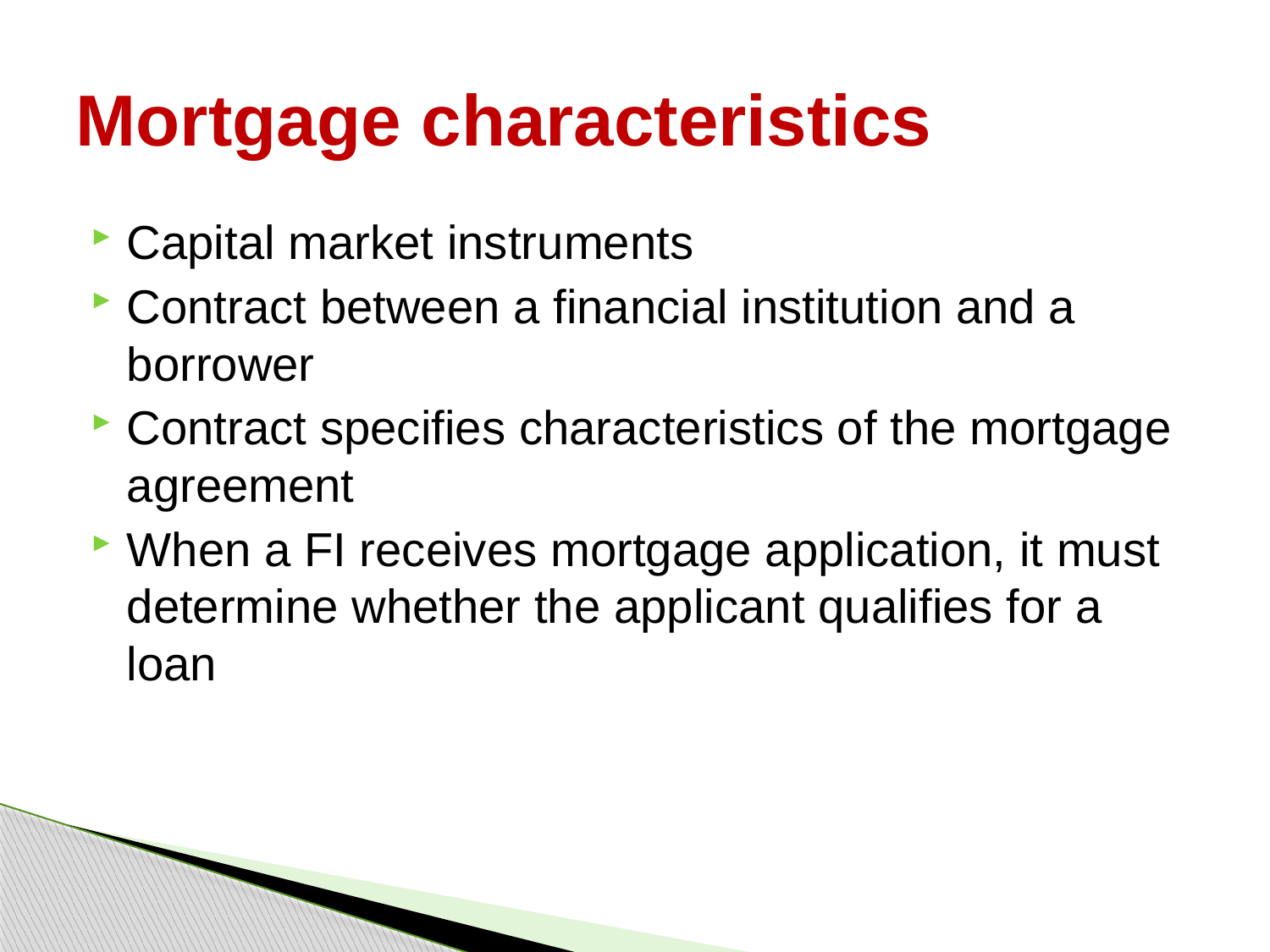

# Mortgage characteristics
Capital market instruments
Contract between a financial institution and a borrower
Contract specifies characteristics of the mortgage agreement
When a FI receives mortgage application, it must determine whether the applicant qualifies for a loan